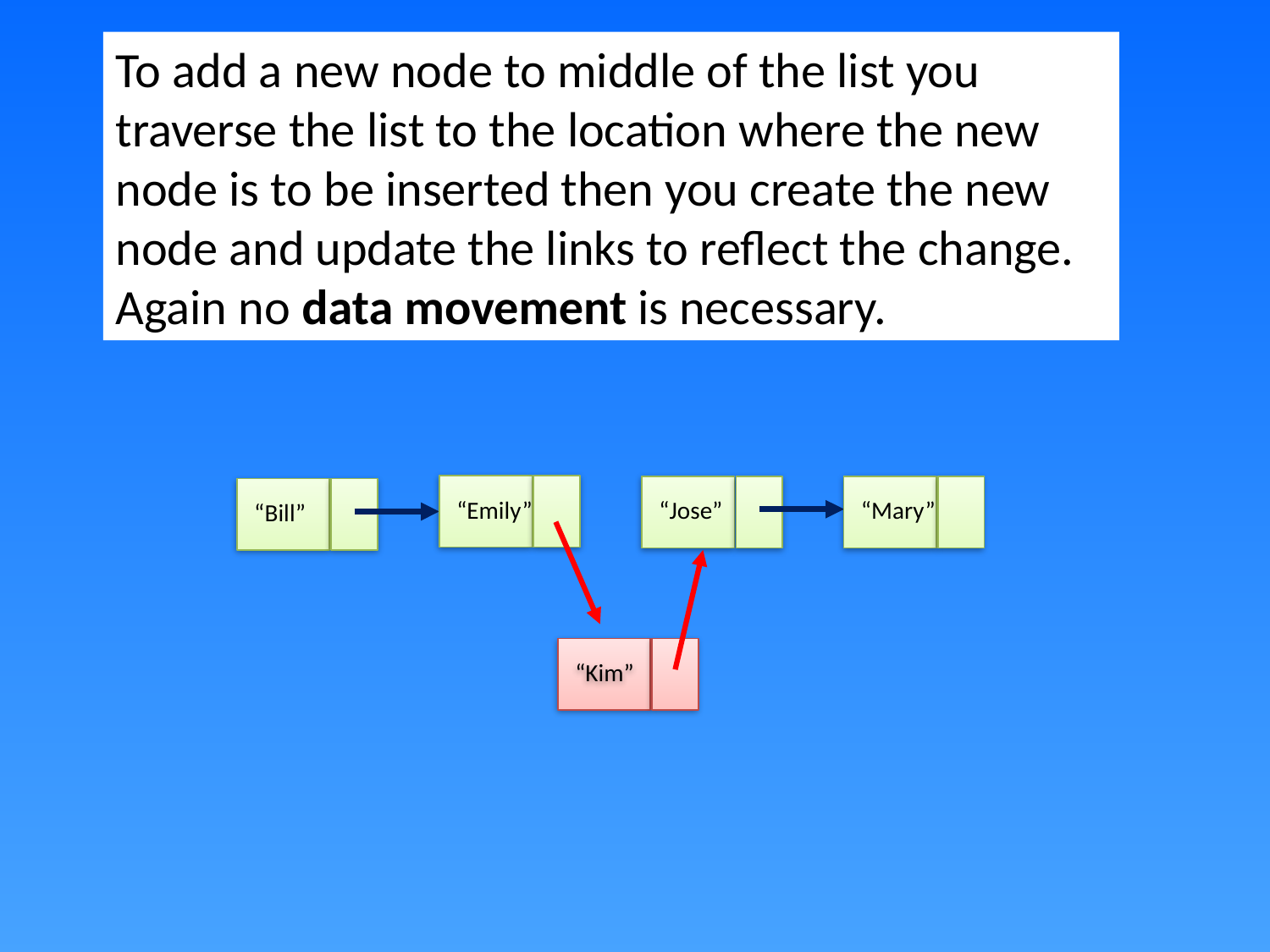

To add a new node to middle of the list you traverse the list to the location where the new node is to be inserted then you create the new node and update the links to reflect the change. Again no data movement is necessary.

“Emily”

“Jose”

“Mary”

“Bill”

“Kim”